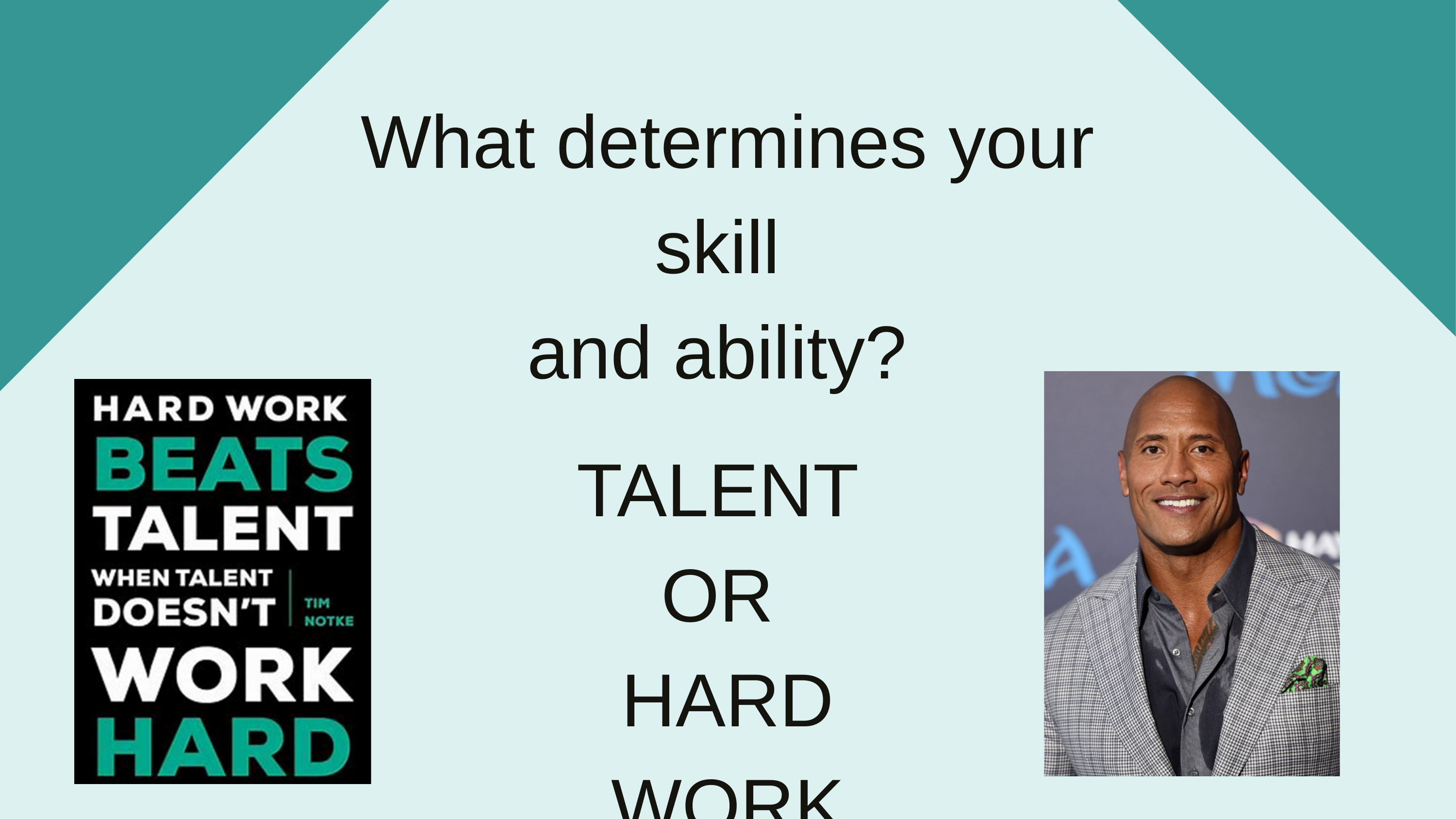

What determines your skill
and ability?

TALENT
OR
HARD WORK